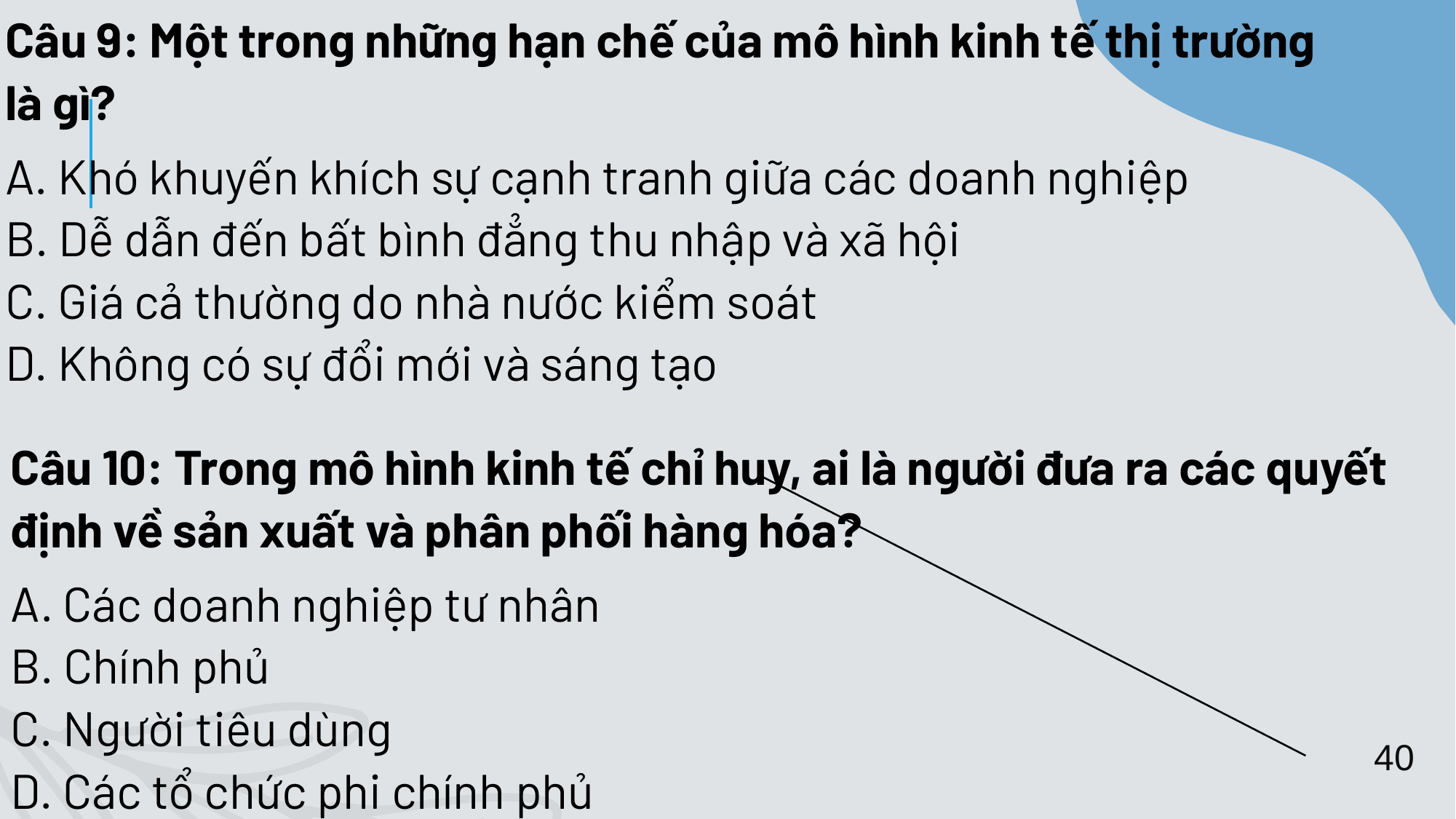

Câu 9: Một trong những hạn chế của mô hình kinh tế thị trường là gì?
A. Khó khuyến khích sự cạnh tranh giữa các doanh nghiệp
B. Dễ dẫn đến bất bình đẳng thu nhập và xã hội
C. Giá cả thường do nhà nước kiểm soát
D. Không có sự đổi mới và sáng tạo

Câu 10: Trong mô hình kinh tế chỉ huy, ai là người đưa ra các quyết định về sản xuất và phân phối hàng hóa?
A. Các doanh nghiệp tư nhân
B. Chính phủ
C. Người tiêu dùng
D. Các tổ chức phi chính phủ
40